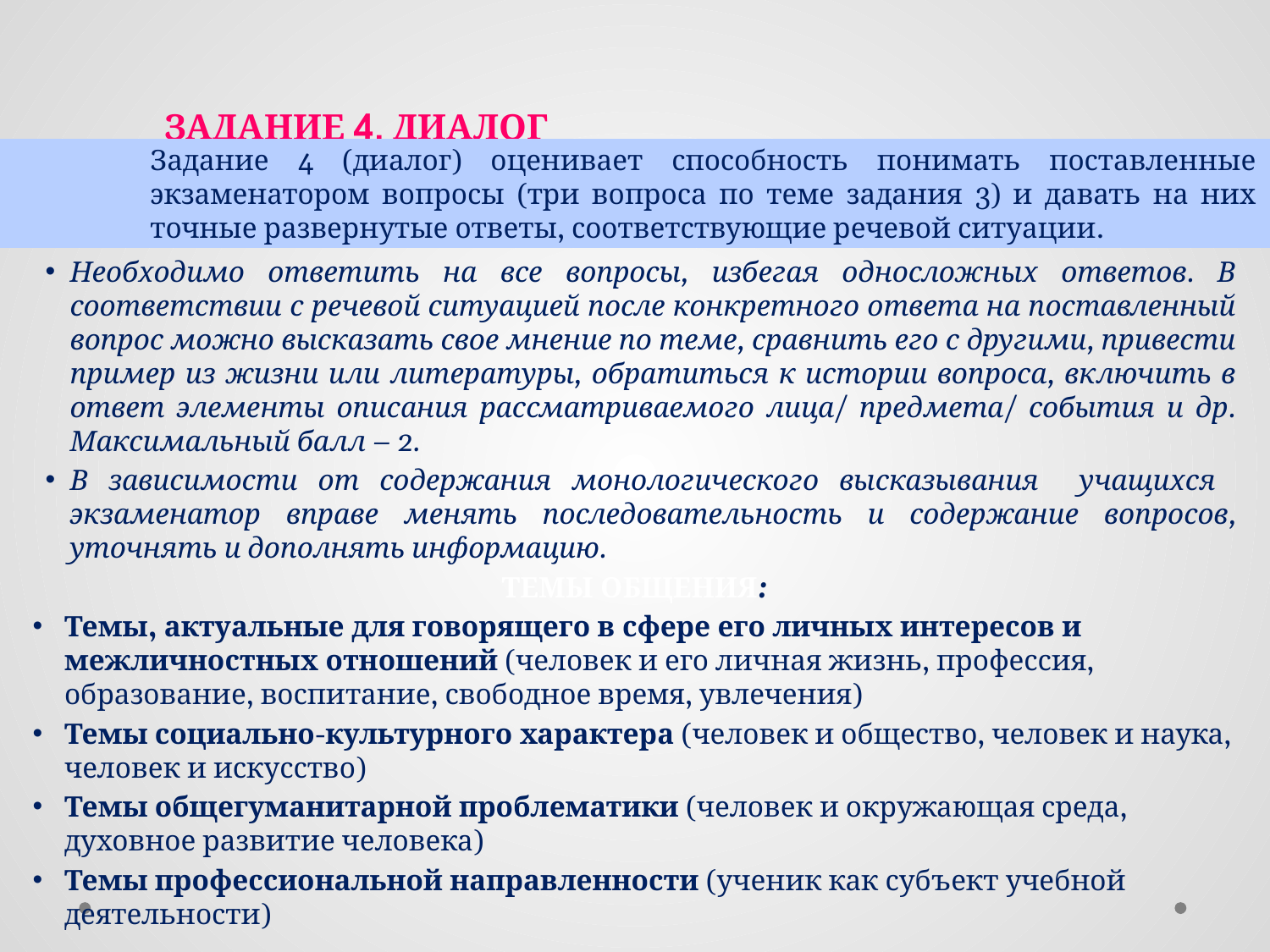

# Задание 4. Диалог
Задание 4 (диалог) оценивает способность понимать поставленные экзаменатором вопросы (три вопроса по теме задания 3) и давать на них точные развернутые ответы, соответствующие речевой ситуации.

Необходимо ответить на все вопросы, избегая односложных ответов. В соответствии с речевой ситуацией после конкретного ответа на поставленный вопрос можно высказать свое мнение по теме, сравнить его с другими, привести пример из жизни или литературы, обратиться к истории вопроса, включить в ответ элементы описания рассматриваемого лица/ предмета/ события и др. Максимальный балл – 2.
В зависимости от содержания монологического высказывания  учащихся  экзаменатор вправе менять последовательность и содержание вопросов, уточнять и дополнять информацию.
Темы общения:
Темы, актуальные для говорящего в сфере его личных интересов и межличностных отношений (человек и его личная жизнь, профессия, образование, воспитание, свободное время, увлечения)
Темы социально-культурного характера (человек и общество, человек и наука, человек и искусство)
Темы общегуманитарной проблематики (человек и окружающая среда, духовное развитие человека)
Темы профессиональной направленности (ученик как субъект учебной деятельности)